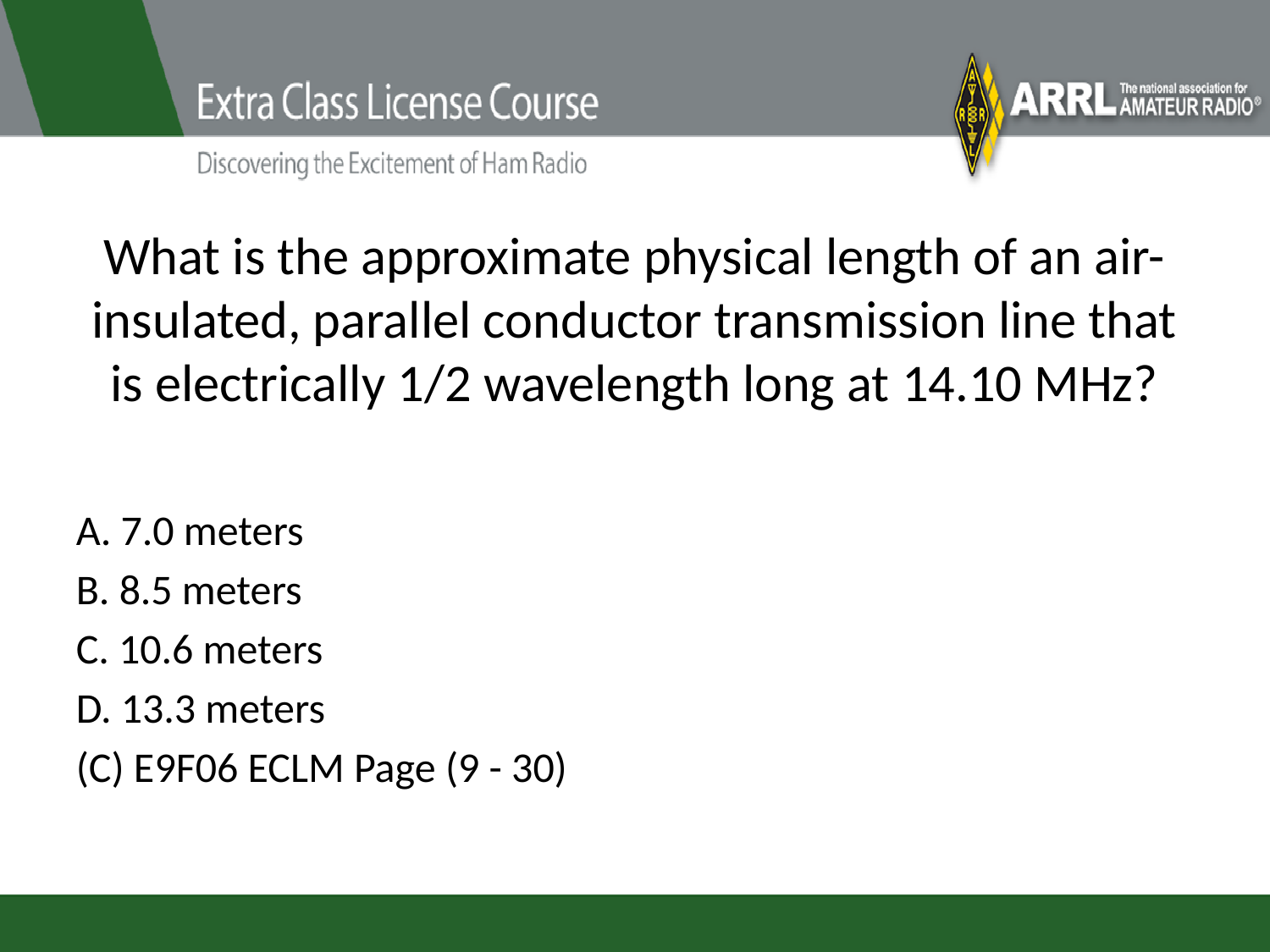

# What is the approximate physical length of an air-insulated, parallel conductor transmission line that is electrically 1/2 wavelength long at 14.10 MHz?
A. 7.0 meters
B. 8.5 meters
C. 10.6 meters
D. 13.3 meters
(C) E9F06 ECLM Page (9 - 30)